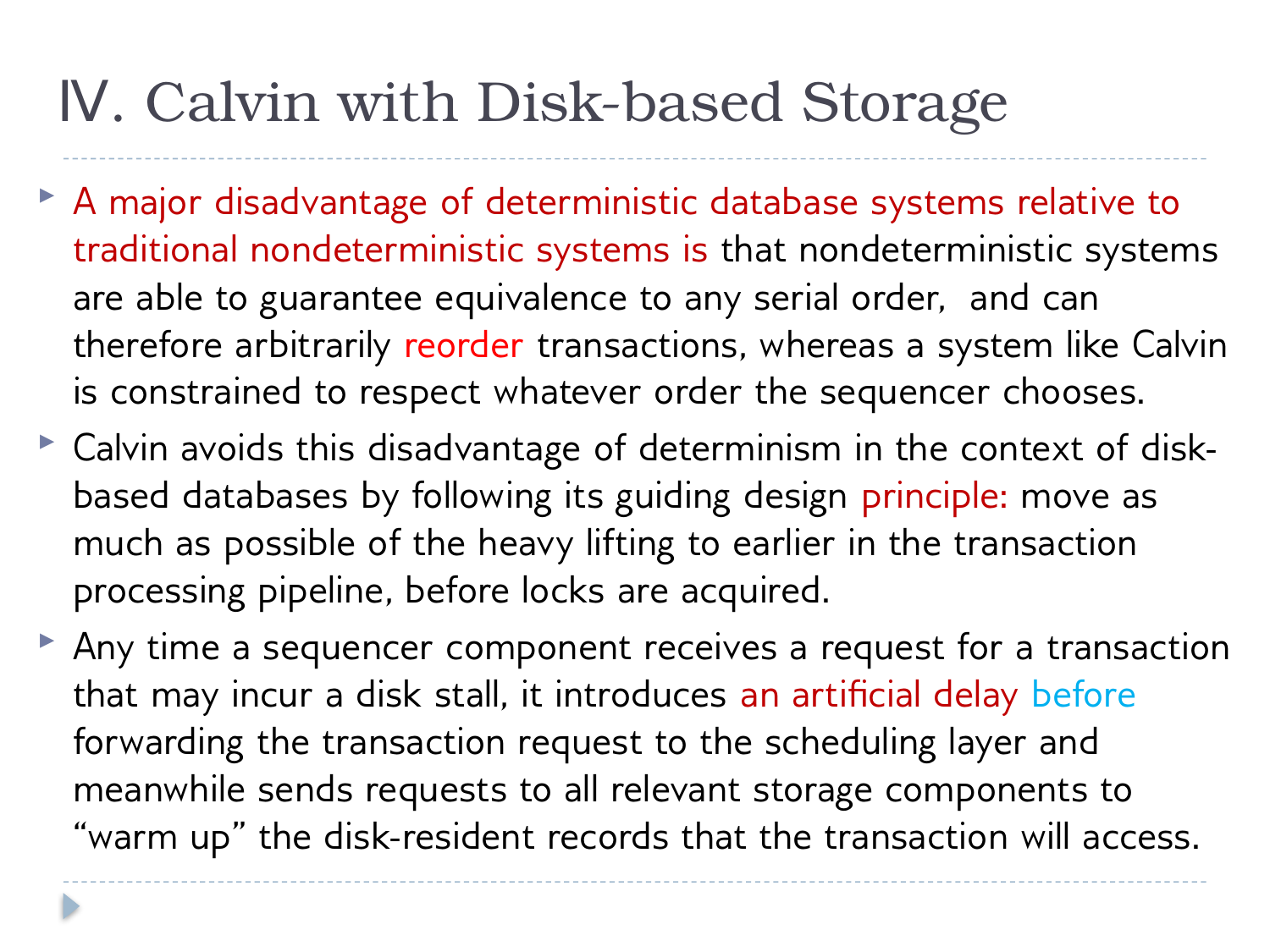

# Ⅳ. Calvin with Disk-based Storage
A major disadvantage of deterministic database systems relative to traditional nondeterministic systems is that nondeterministic systems are able to guarantee equivalence to any serial order,  and can therefore arbitrarily reorder transactions, whereas a system like Calvin is constrained to respect whatever order the sequencer chooses.
Calvin avoids this disadvantage of determinism in the context of disk-based databases by following its guiding design principle: move as much as possible of the heavy lifting to earlier in the transaction processing pipeline, before locks are acquired.
Any time a sequencer component receives a request for a transaction that may incur a disk stall, it introduces an artificial delay before forwarding the transaction request to the scheduling layer and meanwhile sends requests to all relevant storage components to “warm up” the disk-resident records that the transaction will access.